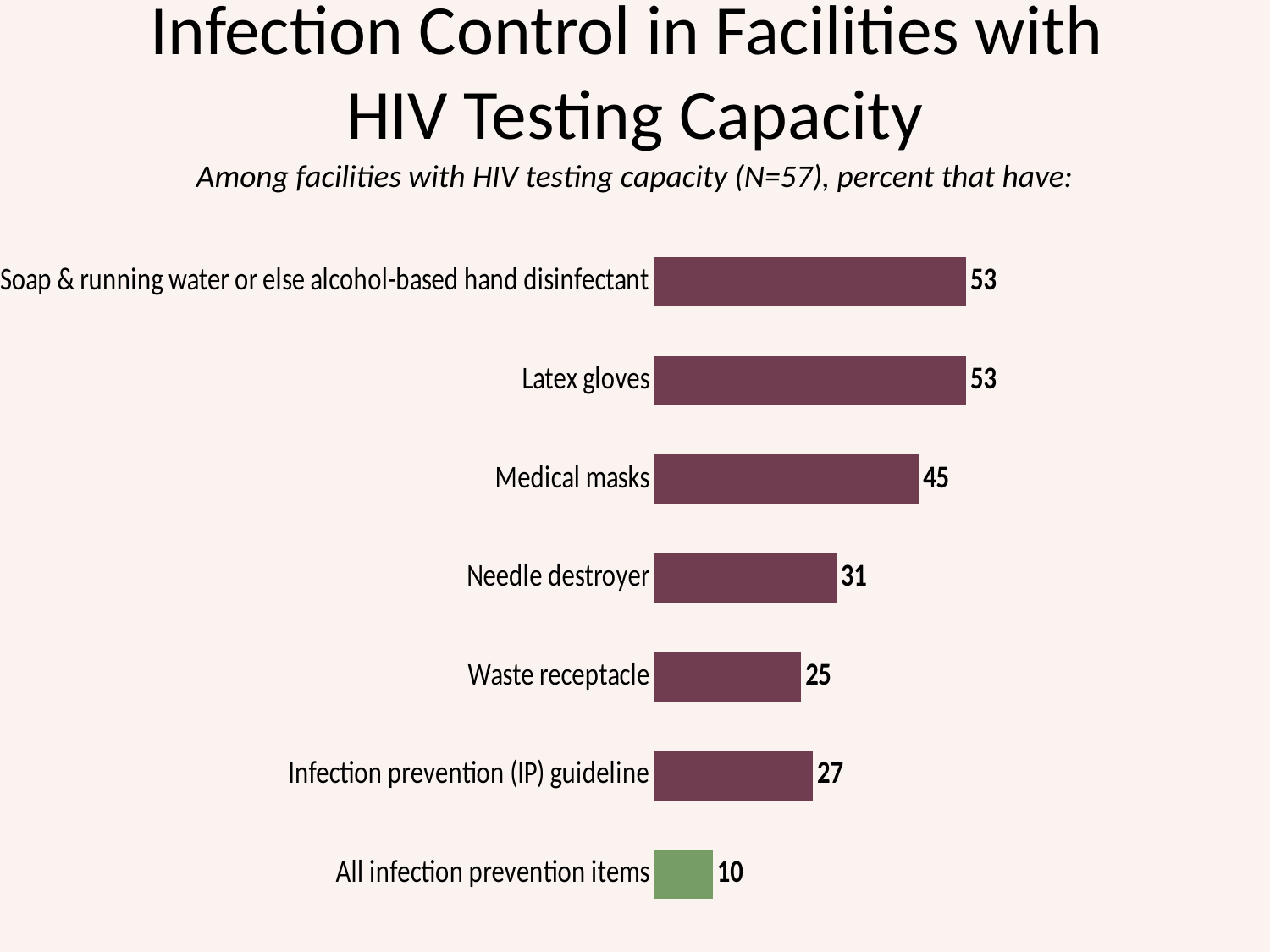

# Infection Control in Facilities with HIV Testing Capacity
Among facilities with HIV testing capacity (N=57), percent that have:

### Chart

| Category | Series 1 |
|---|---|
| All infection prevention items | 10.0 |
| Infection prevention (IP) guideline | 27.0 |
| Waste receptacle | 25.0 |
| Needle destroyer | 31.0 |
| Medical masks | 45.0 |
| Latex gloves | 53.0 |
| Soap & running water or else alcohol-based hand disinfectant | 53.0 |